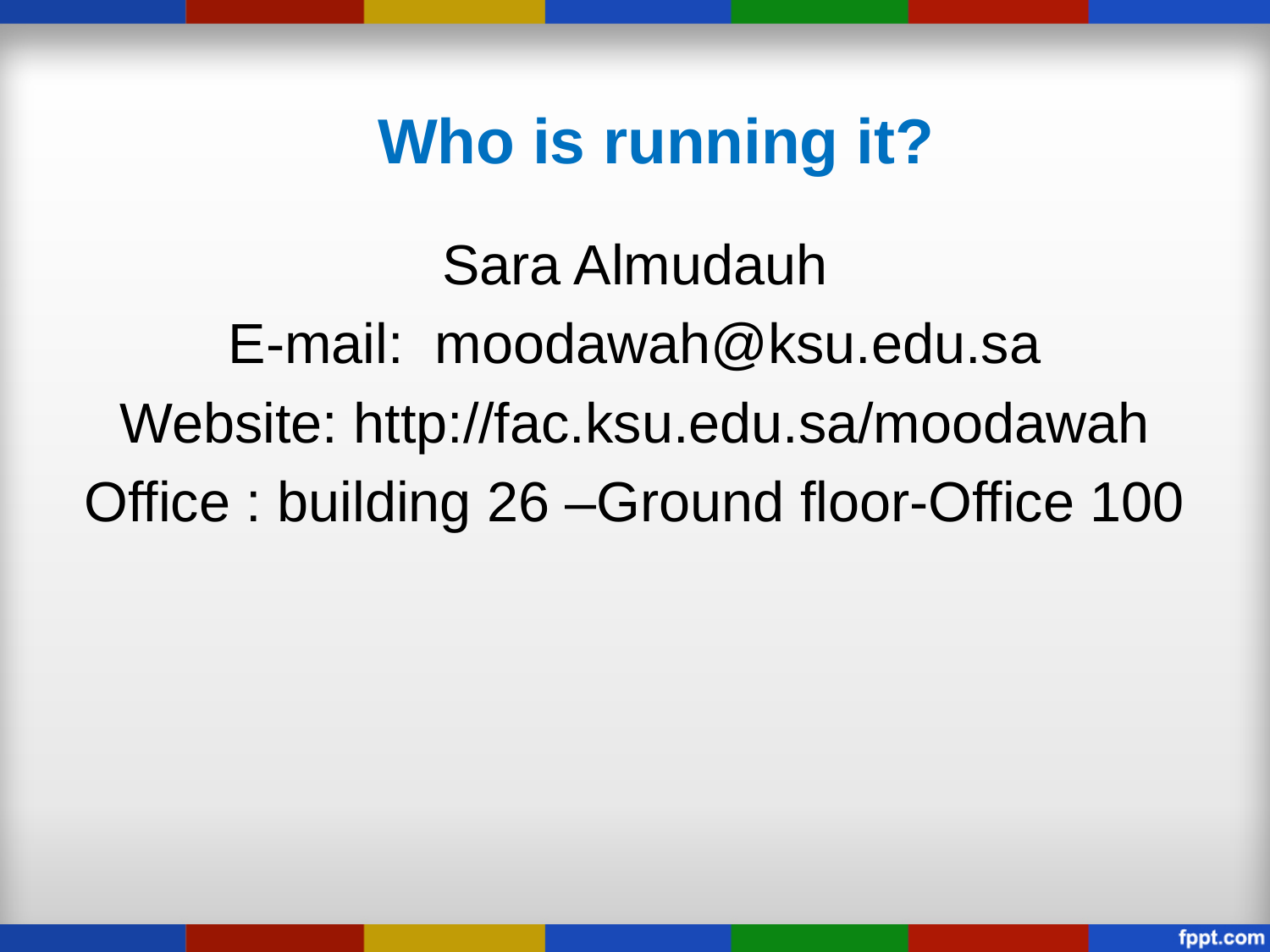

Who is running it?
Sara Almudauh
E-mail:  moodawah@ksu.edu.sa
Website: http://fac.ksu.edu.sa/moodawah
Office : building 26 –Ground floor-Office 100